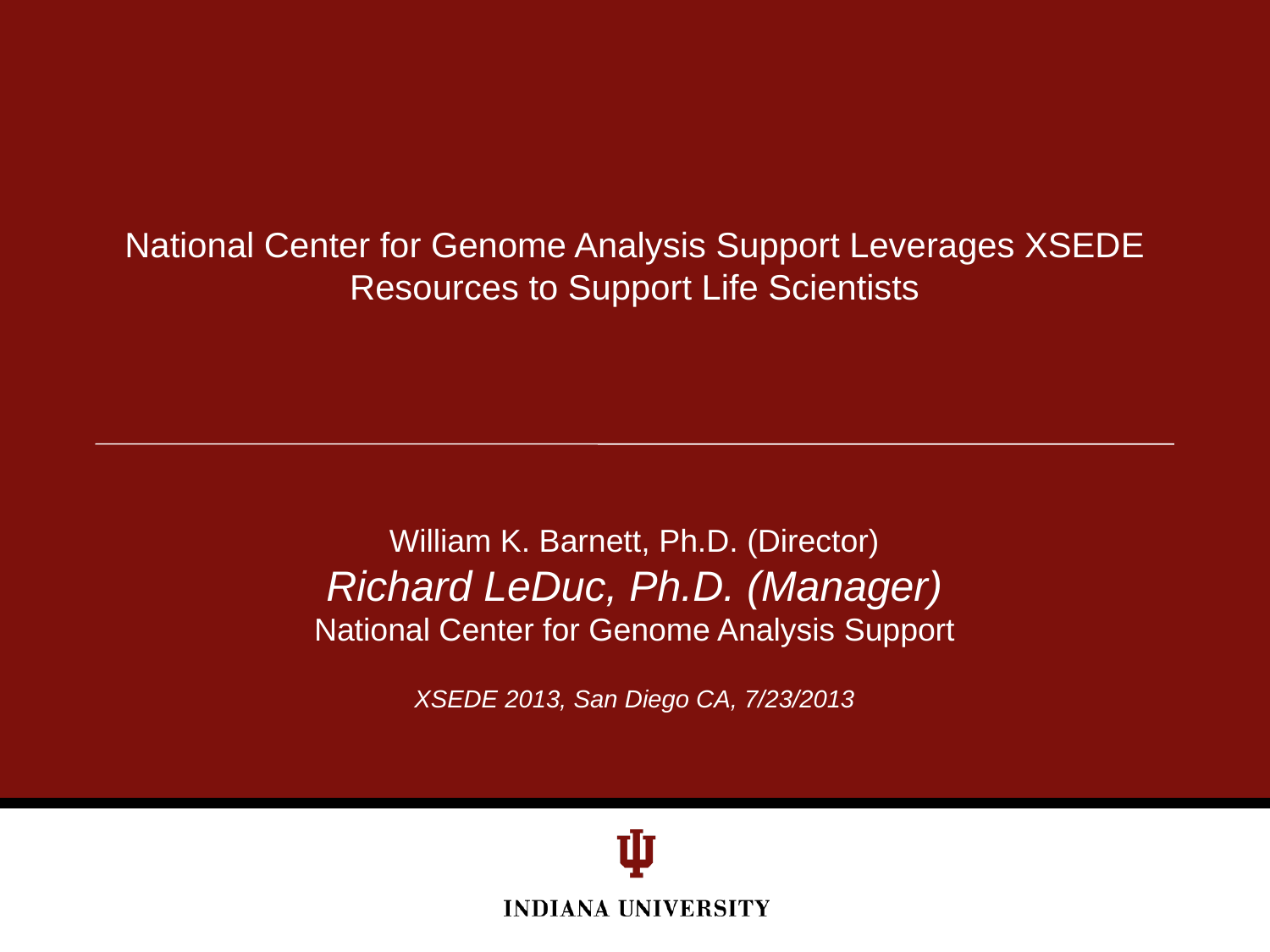

# National Center for Genome Analysis Support Leverages XSEDE Resources to Support Life Scientists
William K. Barnett, Ph.D. (Director)
Richard LeDuc, Ph.D. (Manager)
National Center for Genome Analysis Support

XSEDE 2013, San Diego CA, 7/23/2013